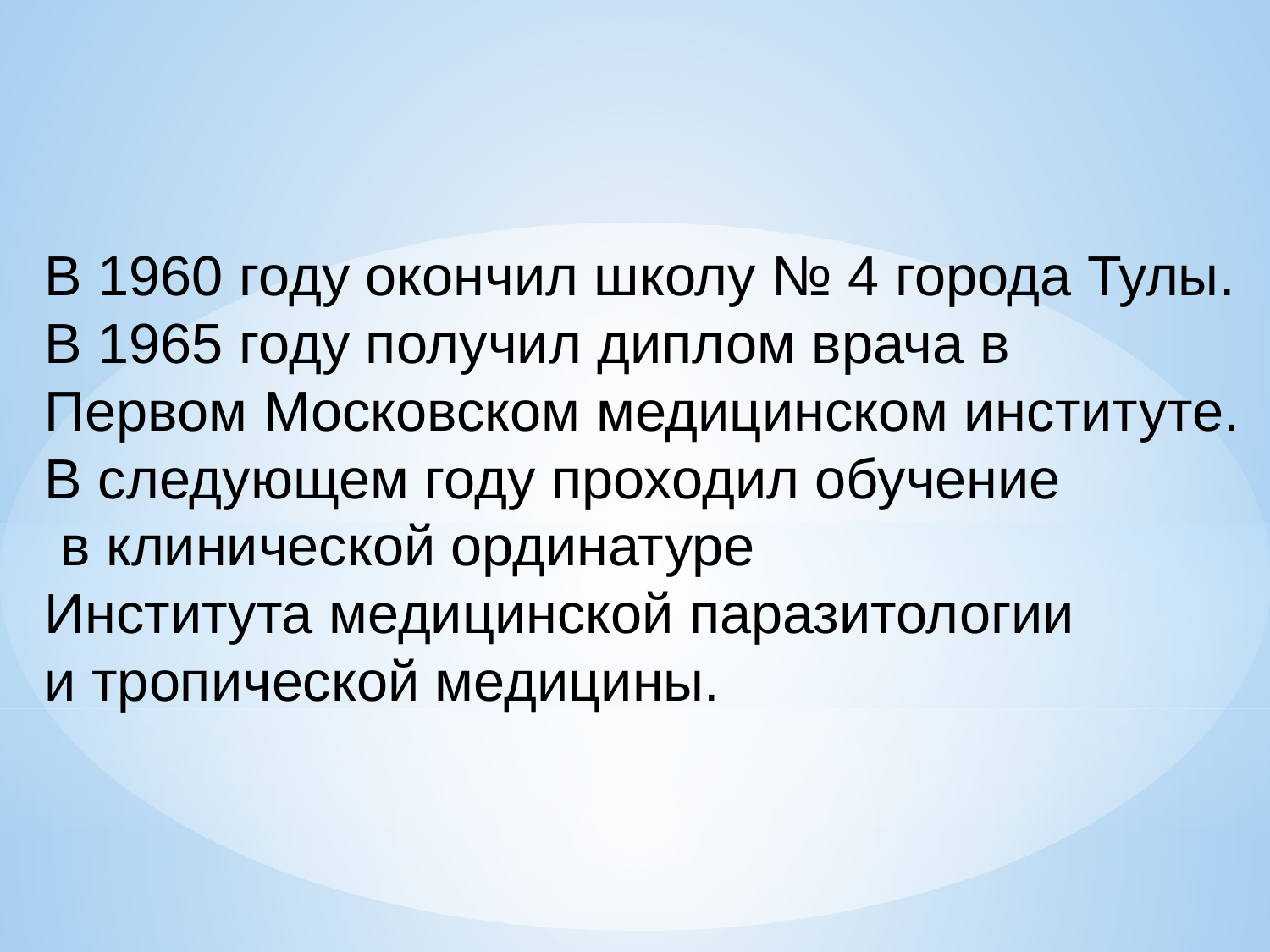

В 1960 году окончил школу № 4 города Тулы.
В 1965 году получил диплом врача в
Первом Московском медицинском институте.
В следующем году проходил обучение
 в клинической ординатуре
Института медицинской паразитологии
и тропической медицины.